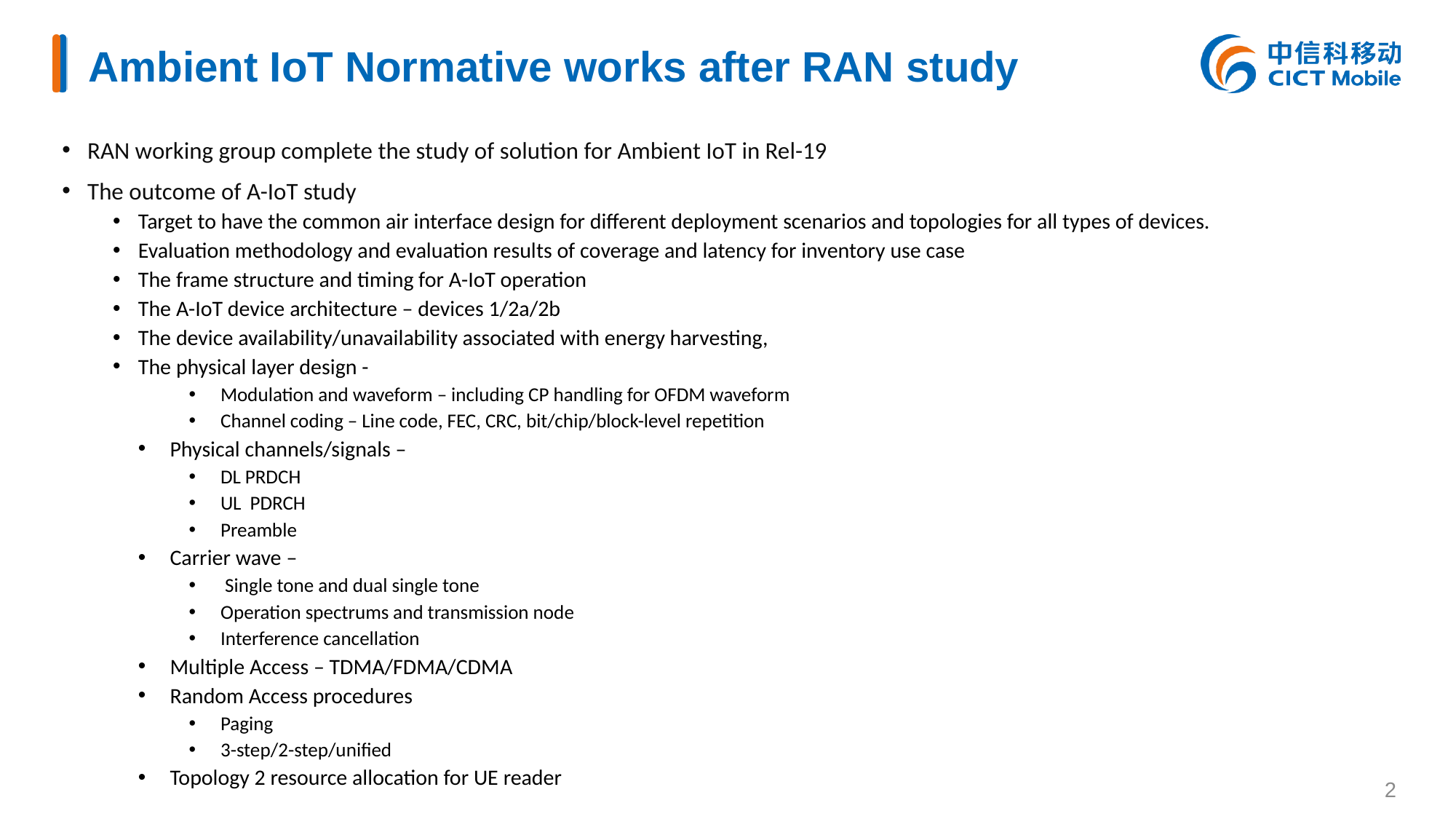

# Ambient IoT Normative works after RAN study
RAN working group complete the study of solution for Ambient IoT in Rel-19
The outcome of A-IoT study
Target to have the common air interface design for different deployment scenarios and topologies for all types of devices.
Evaluation methodology and evaluation results of coverage and latency for inventory use case
The frame structure and timing for A-IoT operation
The A-IoT device architecture – devices 1/2a/2b
The device availability/unavailability associated with energy harvesting,
The physical layer design -
Modulation and waveform – including CP handling for OFDM waveform
Channel coding – Line code, FEC, CRC, bit/chip/block-level repetition
Physical channels/signals –
DL PRDCH
UL  PDRCH
Preamble
Carrier wave –
 Single tone and dual single tone
Operation spectrums and transmission node
Interference cancellation
Multiple Access – TDMA/FDMA/CDMA
Random Access procedures
Paging
3-step/2-step/unified
Topology 2 resource allocation for UE reader
2